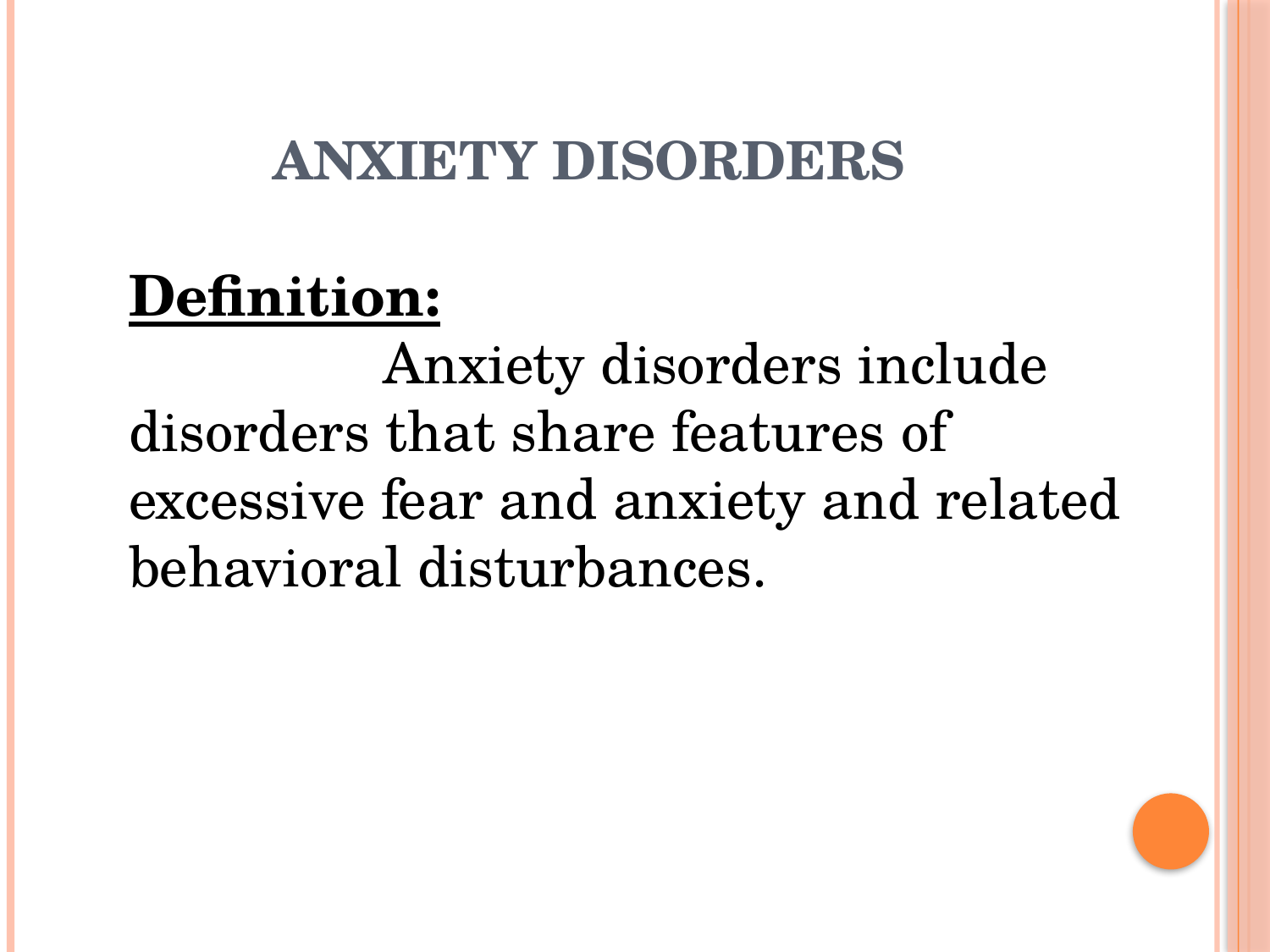

# Anxiety Disorders
Definition:
		Anxiety disorders include disorders that share features of excessive fear and anxiety and related behavioral disturbances.